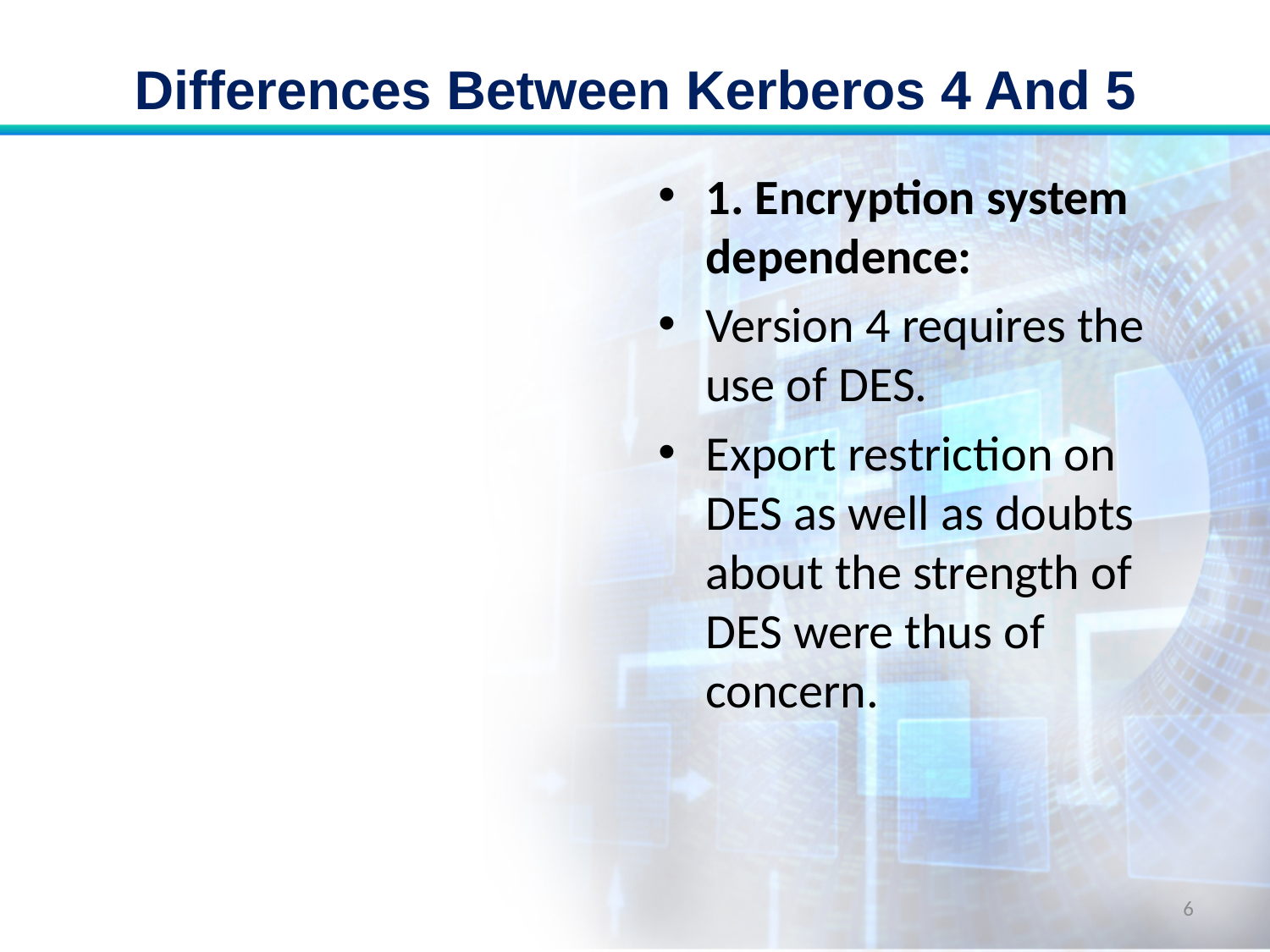

# Differences Between Kerberos 4 And 5
1. Encryption system dependence:
Version 4 requires the use of DES.
Export restriction on DES as well as doubts about the strength of DES were thus of concern.

6